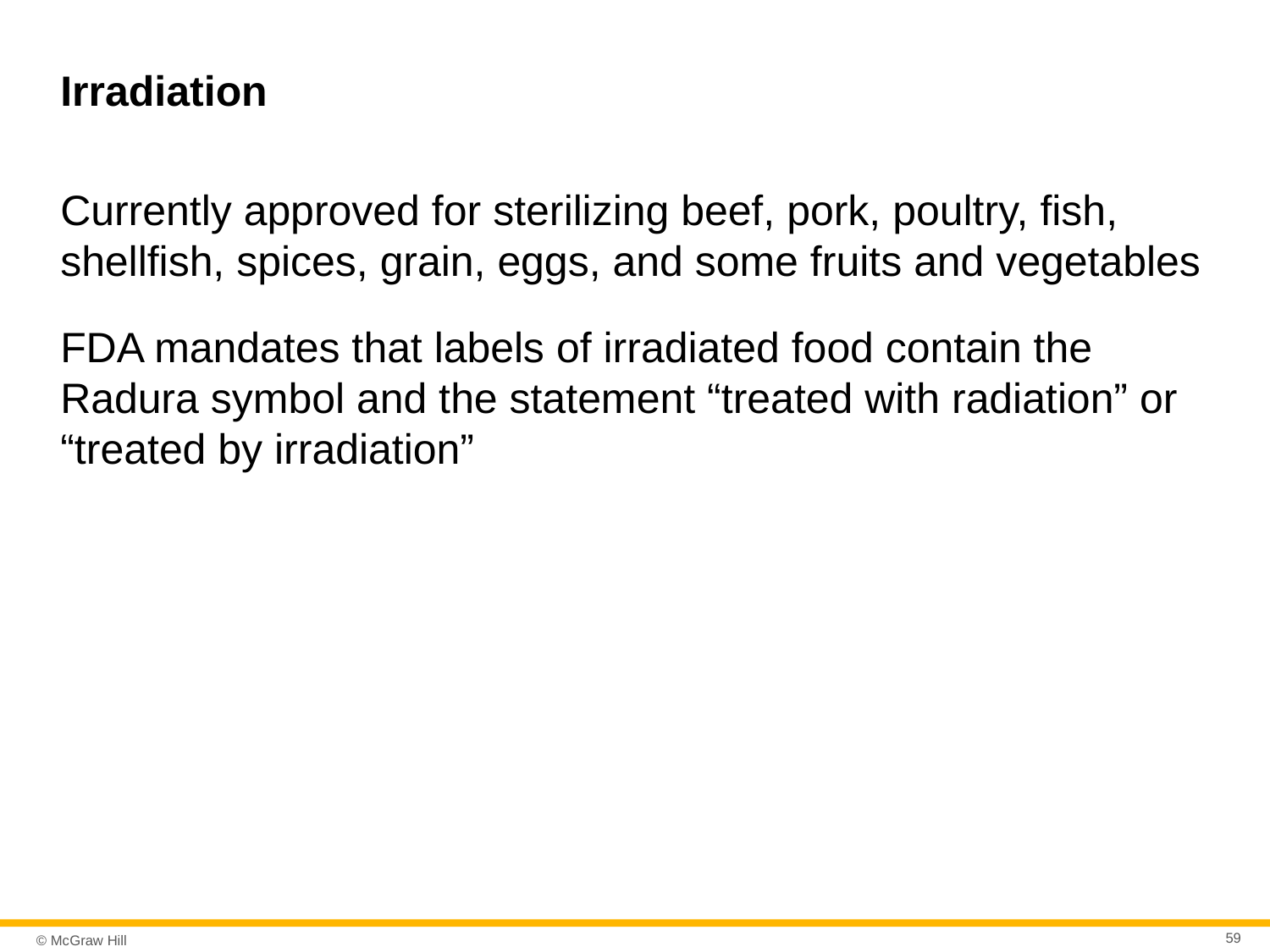

# Irradiation
Currently approved for sterilizing beef, pork, poultry, fish, shellfish, spices, grain, eggs, and some fruits and vegetables
FDA mandates that labels of irradiated food contain the Radura symbol and the statement “treated with radiation” or “treated by irradiation”